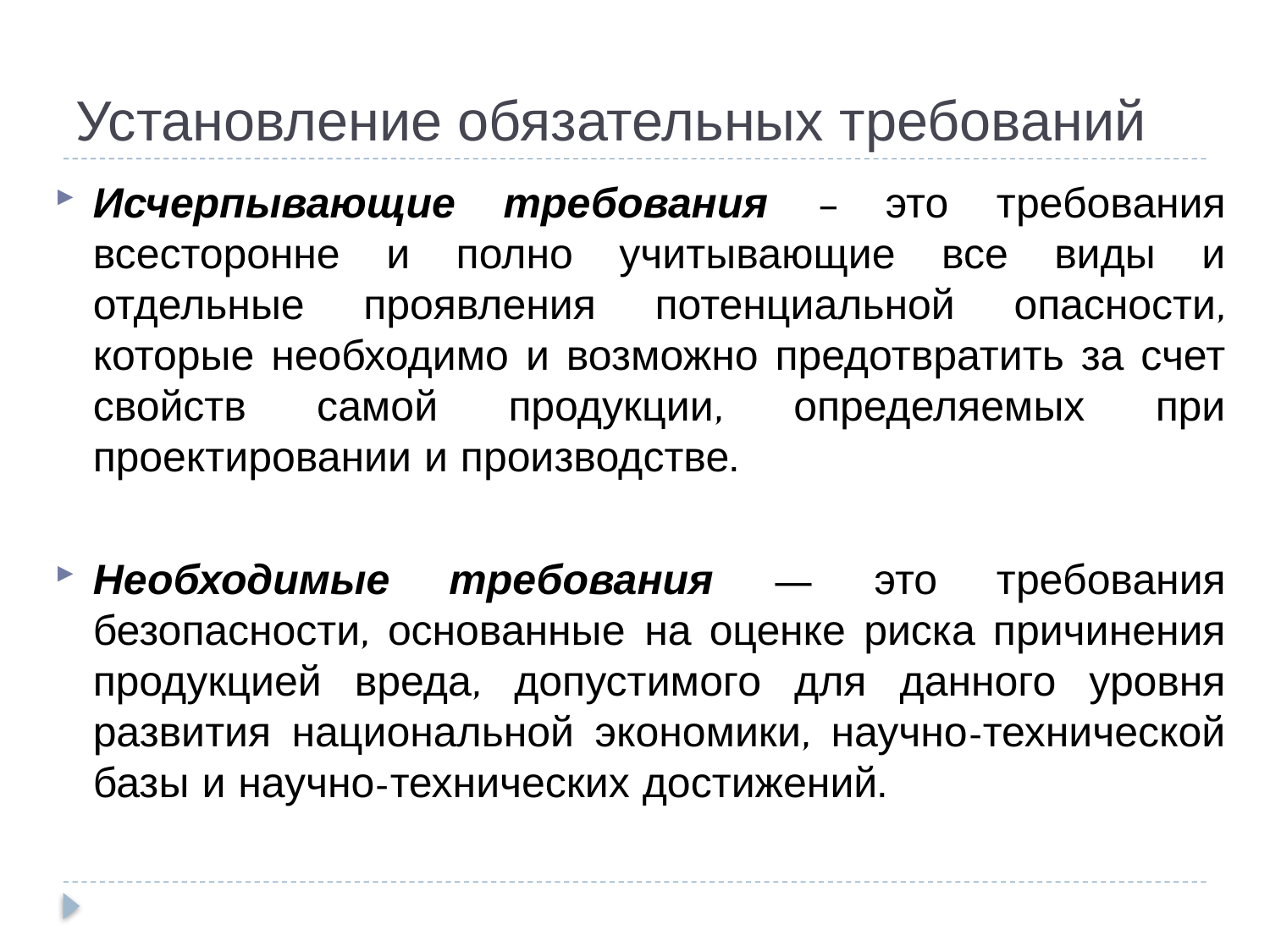

# Установление обязательных требований
Исчерпывающие требования – это требования всесторонне и полно учитывающие все виды и отдельные проявления потенциальной опасности, которые необходимо и возможно предотвратить за счет свойств самой продукции, определяемых при проектировании и производстве.

Необходимые требования — это требования безопасности, основанные на оценке риска причинения продукцией вреда, допустимого для данного уровня развития национальной экономики, научно-технической базы и научно-технических достижений.